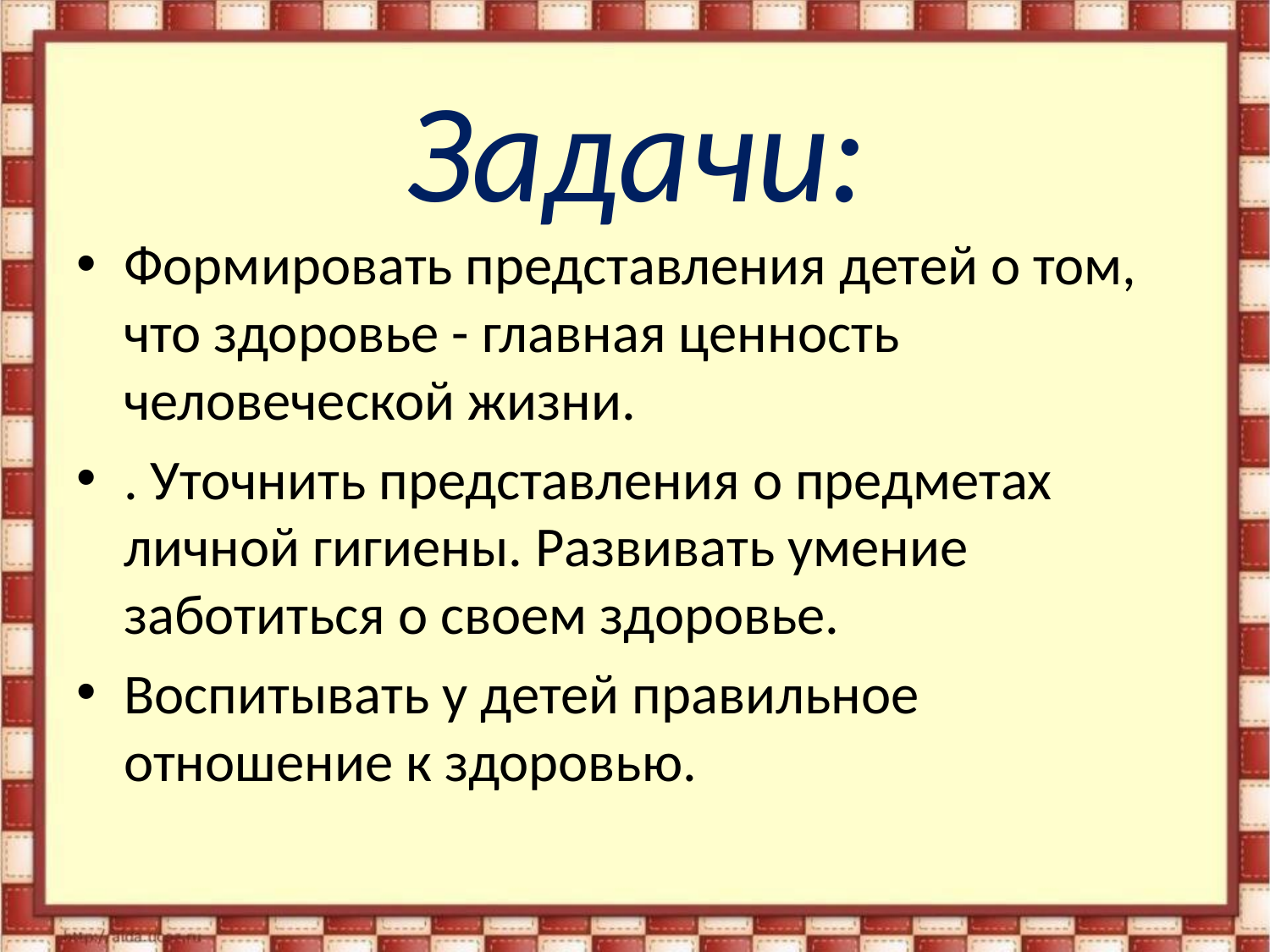

# Задачи:
Формировать представления детей о том, что здоровье - главная ценность человеческой жизни.
. Уточнить представления о предметах личной гигиены. Развивать умение заботиться о своем здоровье.
Воспитывать у детей правильное отношение к здоровью.